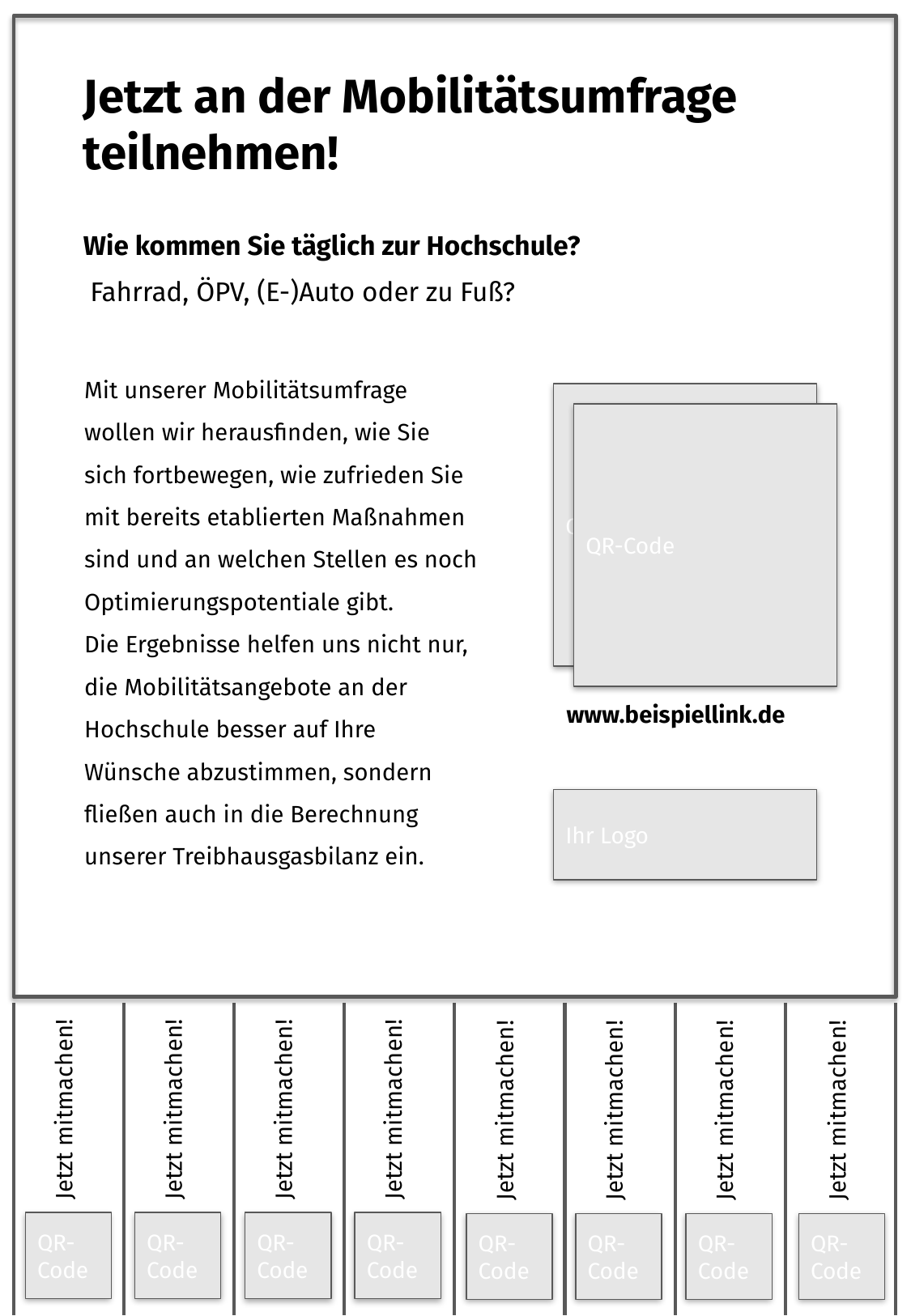

Jetzt an der Mobilitätsumfrage teilnehmen!
Wie kommen Sie täglich zur Hochschule?
Fahrrad, ÖPV, (E-)Auto oder zu Fuß?

Mit unserer Mobilitätsumfrage wollen wir herausfinden, wie Sie sich fortbewegen, wie zufrieden Sie mit bereits etablierten Maßnahmen sind und an welchen Stellen es noch Optimierungspotentiale gibt.
Die Ergebnisse helfen uns nicht nur, die Mobilitätsangebote an der Hochschule besser auf Ihre Wünsche abzustimmen, sondern fließen auch in die Berechnung unserer Treibhausgasbilanz ein.
QR-Code
QR-Code
www.beispiellink.de
Ihr Logo
|  |  |  |  |  |  |  |  |
| --- | --- | --- | --- | --- | --- | --- | --- |
Jetzt mitmachen!
Jetzt mitmachen!
Jetzt mitmachen!
Jetzt mitmachen!
Jetzt mitmachen!
Jetzt mitmachen!
Jetzt mitmachen!
Jetzt mitmachen!
QR-Code
QR-Code
QR-Code
QR-Code
QR-Code
QR-Code
QR-Code
QR-Code